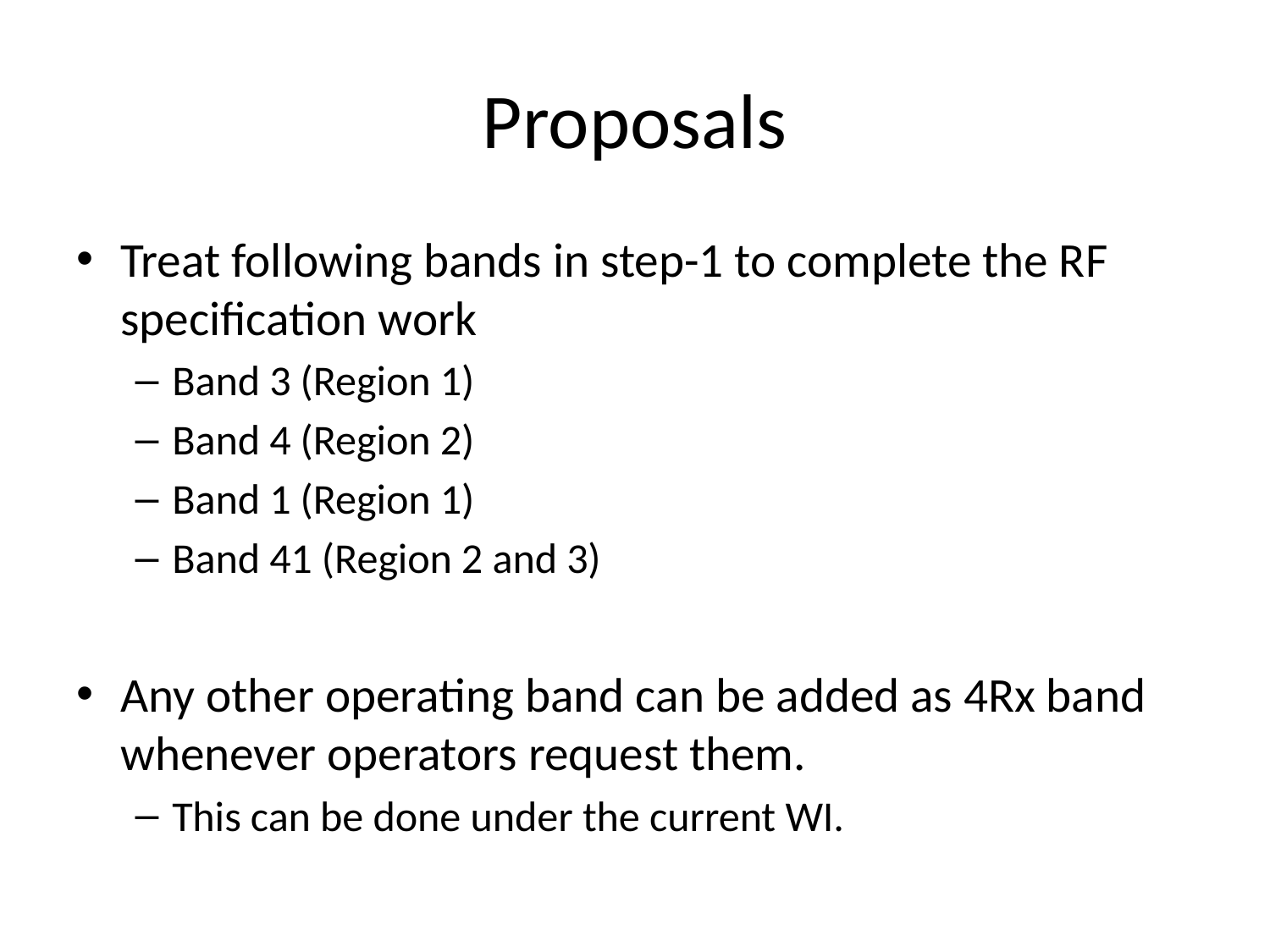

# Proposals
Treat following bands in step-1 to complete the RF  specification work
Band 3 (Region 1)
Band 4 (Region 2)
Band 1 (Region 1)
Band 41 (Region 2 and 3)

Any other operating band can be added as 4Rx band whenever operators request them.
This can be done under the current WI.